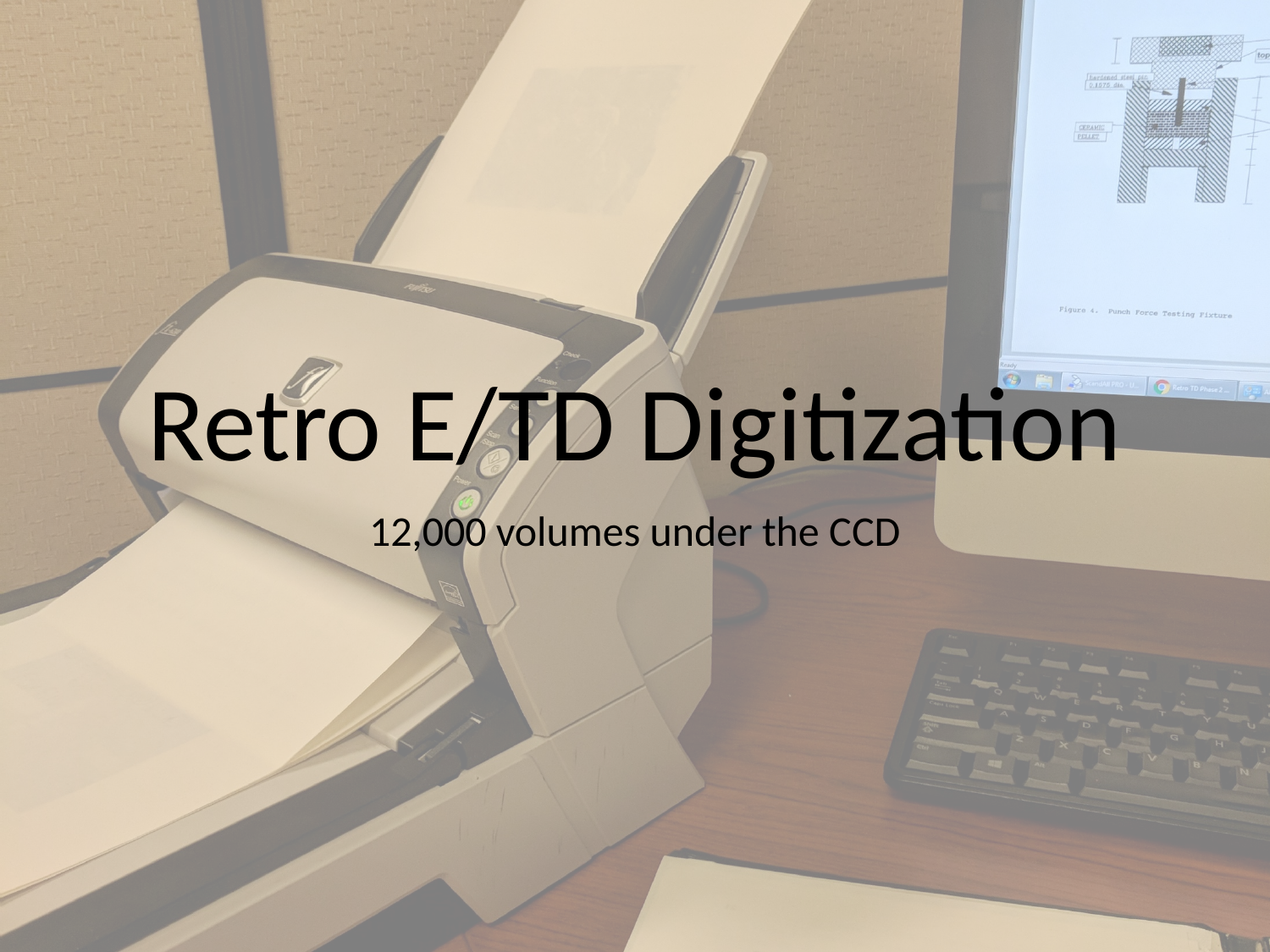

# Retro E/TD Digitization
12,000 volumes under the CCD